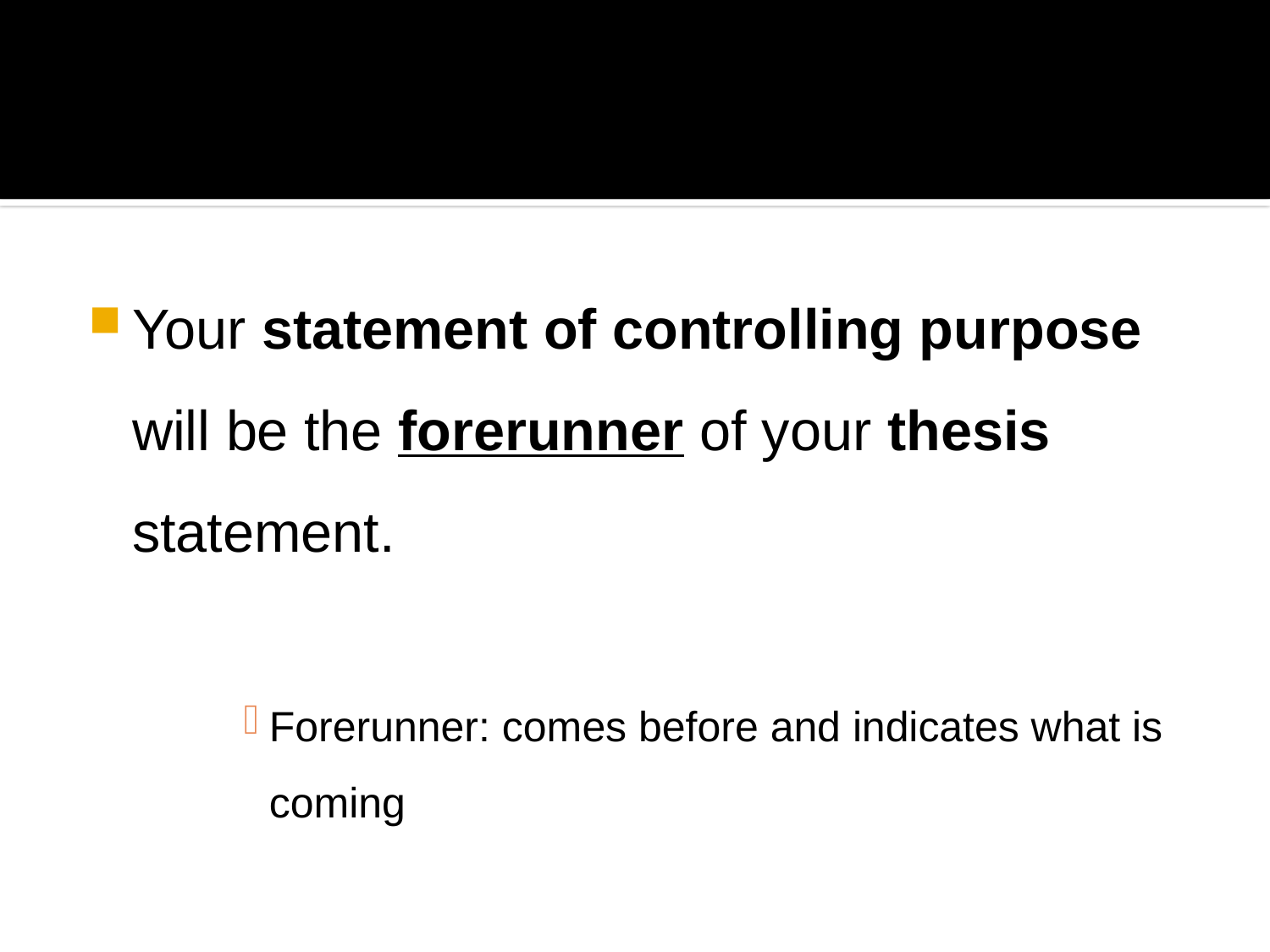

#
Your statement of controlling purpose will be the forerunner of your thesis statement.

Forerunner: comes before and indicates what is coming